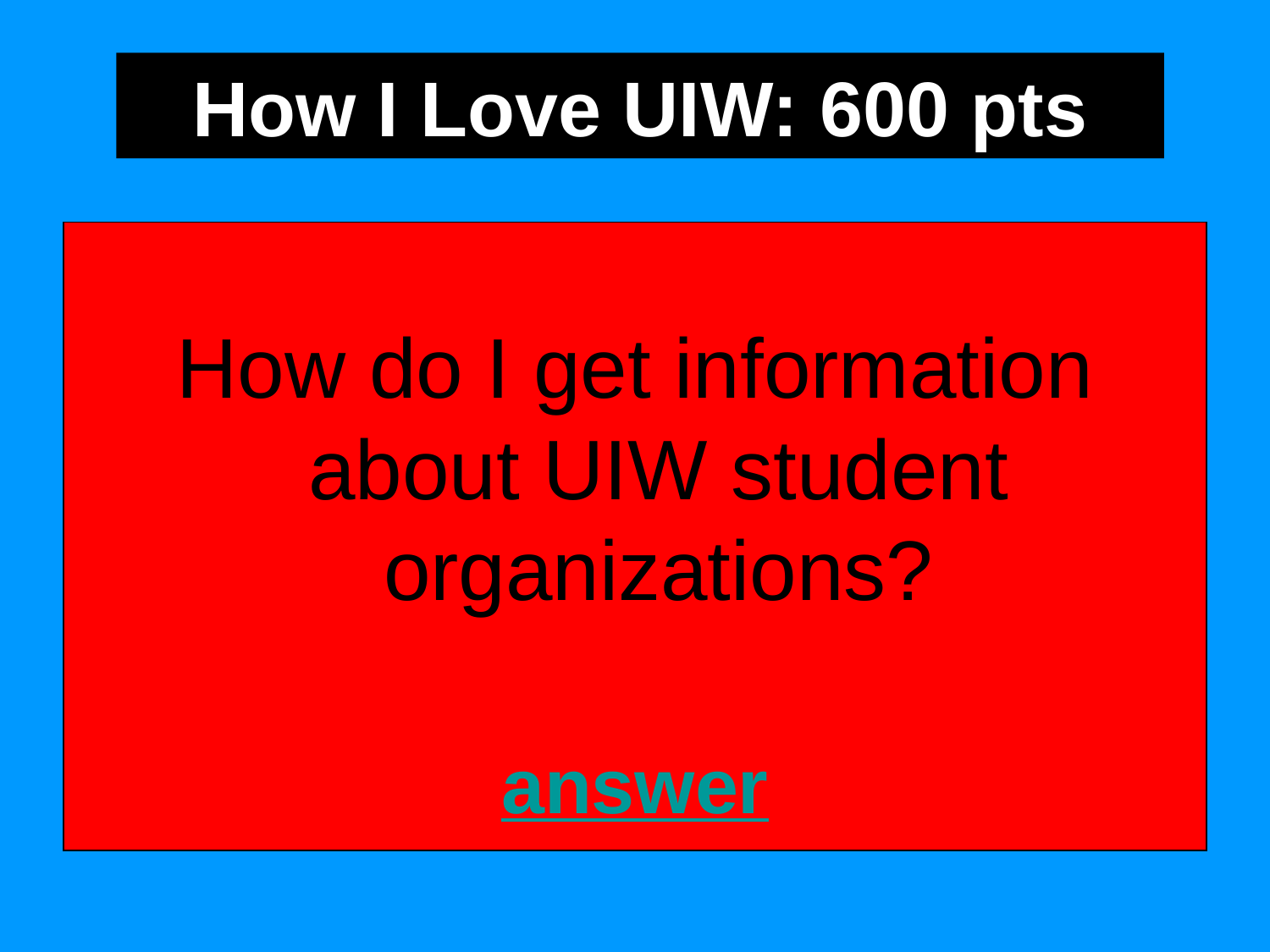

How I Love UIW: 600 pts

How do I get information about UIW student organizations?
answer